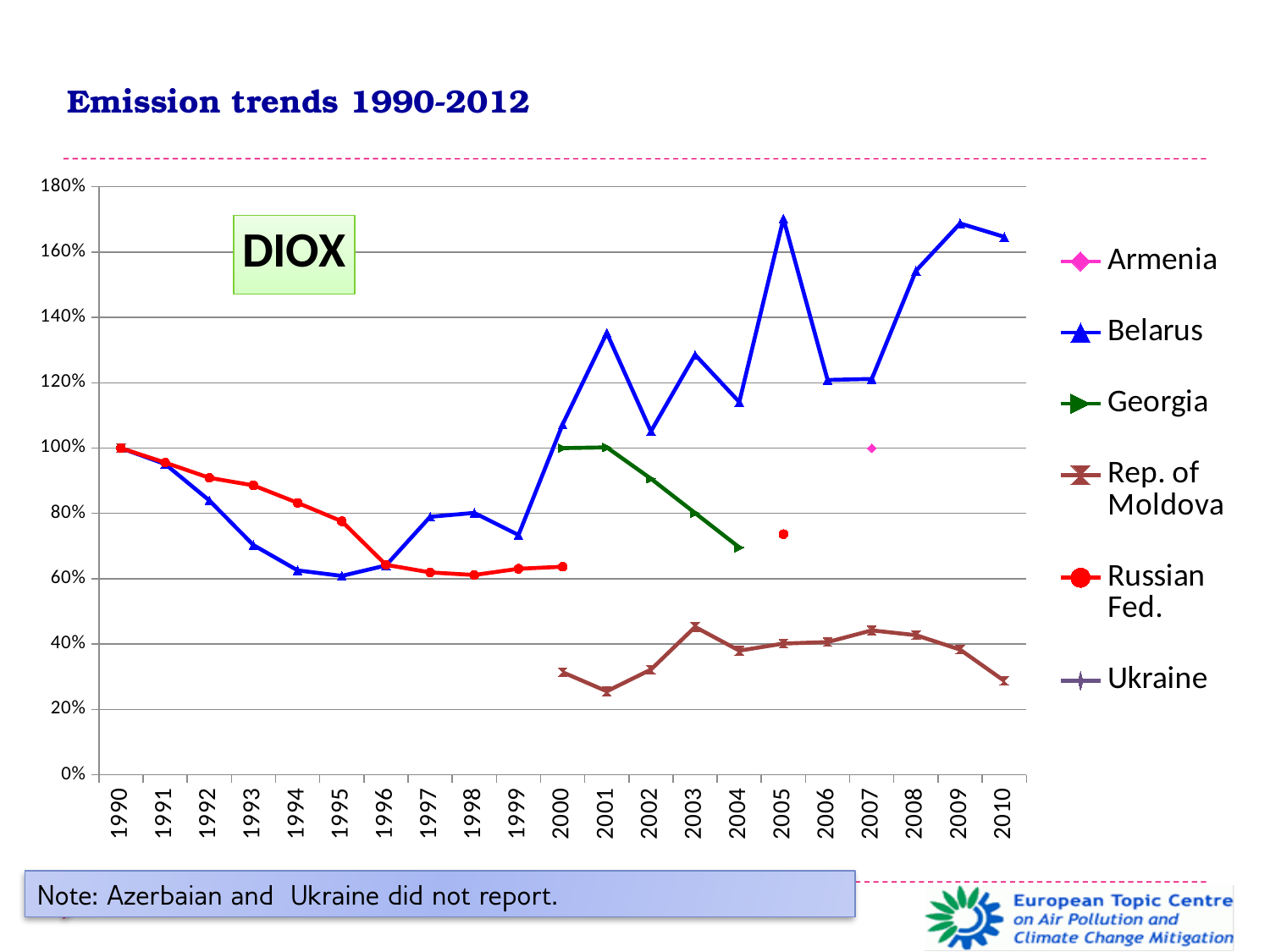

# Emission trends 1990-2012

### Chart: DIOX

| Category | Bosnia & Herzegovina | Armenia | Azerbaian | Belarus | Georgia | Kazakhstan | Kyrgyzstan | Rep. of Moldova | Russian Fed. | Ukraine |
|---|---|---|---|---|---|---|---|---|---|---|
| 1990 | None | None | None | 1.0 | None | None | None | 1.0 | 1.0 | None |
| 1991 | None | None | None | 0.9512756829984197 | None | None | None | None | 0.9556004036326944 | None |
| 1992 | None | None | None | 0.8398735606231655 | None | None | None | None | 0.9091826437941475 | None |
| 1993 | None | None | None | 0.7029577782795213 | None | None | None | None | 0.8859737638748739 | None |
| 1994 | None | None | None | 0.6255588168886882 | None | None | None | None | 0.832492431886983 | None |
| 1995 | None | None | None | 0.6087604425378189 | None | None | None | None | 0.7759838546922302 | None |
| 1996 | None | None | None | 0.64068638518853 | None | None | None | None | 0.6427850655903129 | None |
| 1997 | None | None | None | 0.7897042221720478 | None | None | None | None | 0.6195761856710394 | None |
| 1998 | None | None | None | 0.8017159629713254 | None | None | None | None | 0.6115035317860747 | None |
| 1999 | None | None | None | 0.734116053285166 | None | None | None | None | 0.6306760847628659 | None |
| 2000 | None | None | None | 1.0729735832016256 | 1.0 | None | None | 0.31392778187177595 | 0.6367305751765894 | None |
| 2001 | None | None | None | 1.3524497629261685 | 1.0023454350125882 | None | None | 0.2557111274871039 | None | None |
| 2002 | None | None | None | 1.0513434183788666 | 0.9064778290784737 | None | None | 0.3221812822402358 | None | None |
| 2003 | None | None | None | 1.2856626778053737 | 0.8011464748767827 | None | None | 0.4526160648489314 | None | None |
| 2004 | None | None | None | 1.1412200325129827 | 0.695995538752983 | None | None | 0.3800294767870302 | None | None |
| 2005 | None | None | None | 1.7021901106344548 | None | None | None | 0.4017686072218128 | 0.7366296670030273 | None |
| 2006 | None | None | None | 1.2086249717769246 | None | None | None | 0.4062638172439204 | None | None |
| 2007 | None | 1.0 | None | 1.2116504854368932 | None | None | None | 0.4421518054532056 | None | None |
| 2008 | None | None | None | 1.5426958681417926 | None | None | None | 0.42741341193809873 | None | None |
| 2009 | None | None | None | 1.6876495822984872 | None | None | None | 0.3831982313927782 | None | None |
| 2010 | None | None | None | 1.6465116279069767 | None | None | None | 0.28739867354458365 | None | None |
Note: Azerbaian and  Ukraine did not report.